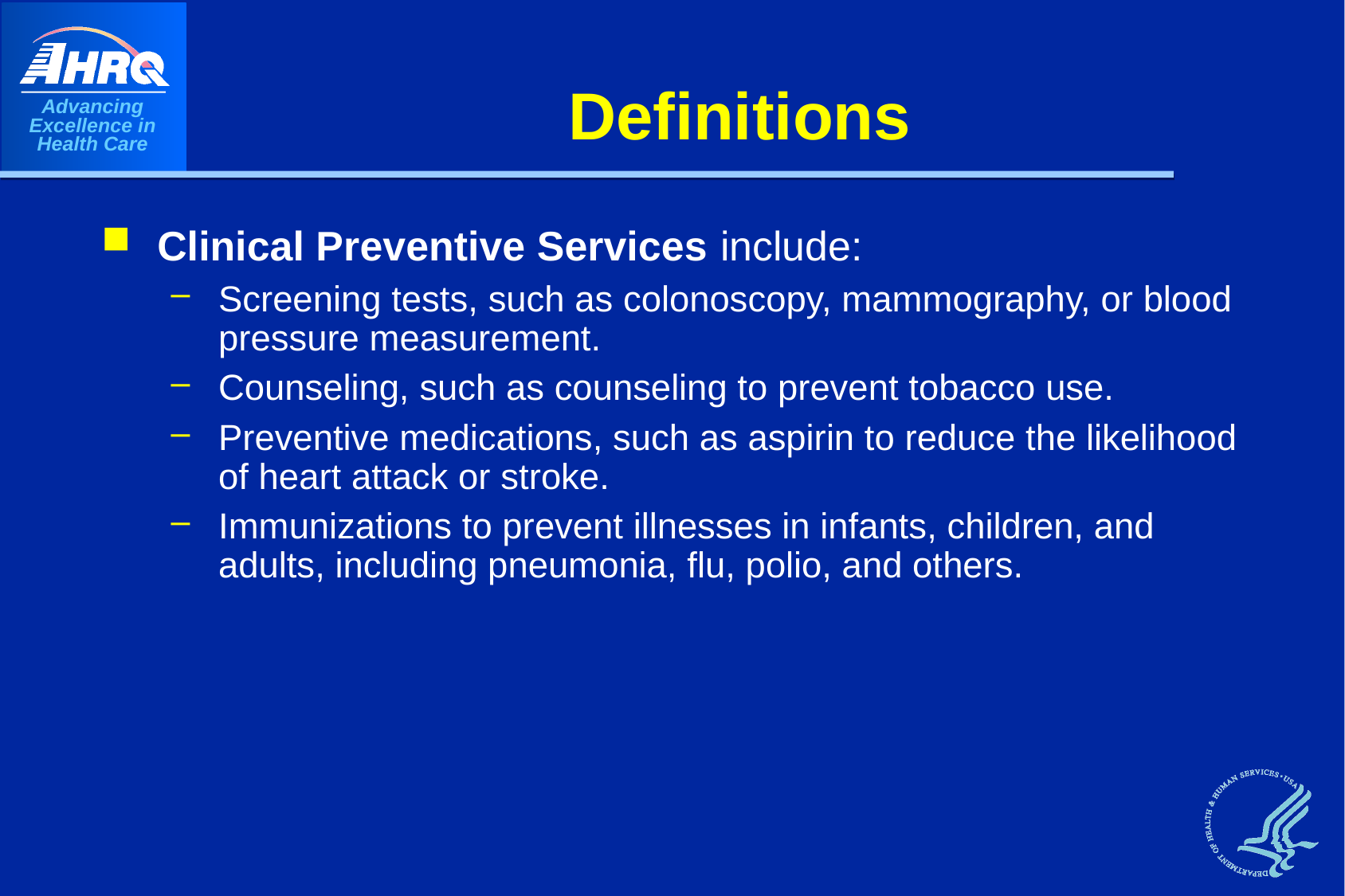

# Definitions
Clinical Preventive Services include:
Screening tests, such as colonoscopy, mammography, or blood pressure measurement.
Counseling, such as counseling to prevent tobacco use.
Preventive medications, such as aspirin to reduce the likelihood of heart attack or stroke.
Immunizations to prevent illnesses in infants, children, and adults, including pneumonia, flu, polio, and others.